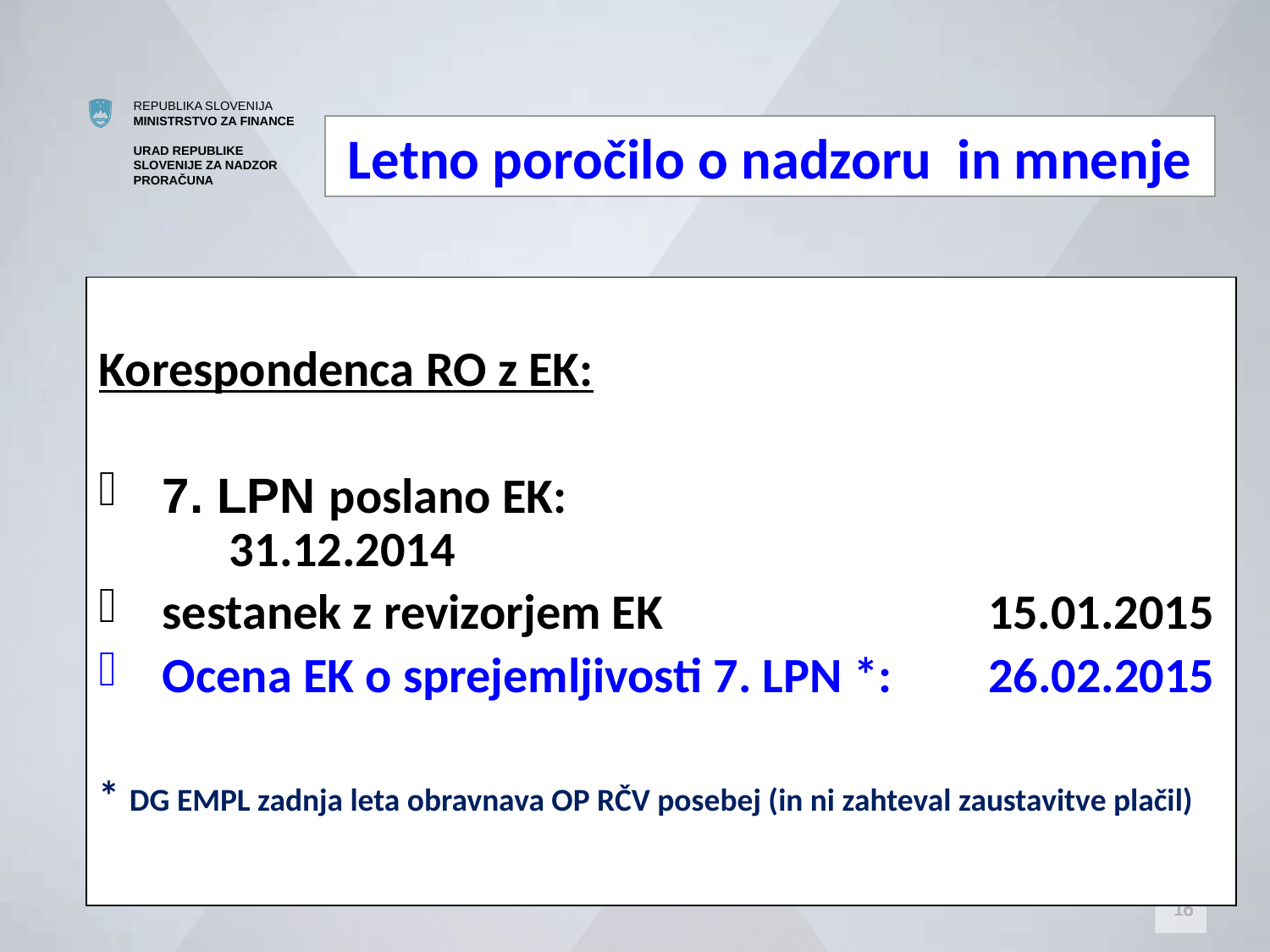

Letno poročilo o nadzoru  in mnenje

Korespondenca RO z EK:

7. LPN poslano EK:				     	           31.12.2014
sestanek z revizorjem EK                             15.01.2015
Ocena EK o sprejemljivosti 7. LPN *:	        26.02.2015

* DG EMPL zadnja leta obravnava OP RČV posebej (in ni zahteval zaustavitve plačil)

16
16
16